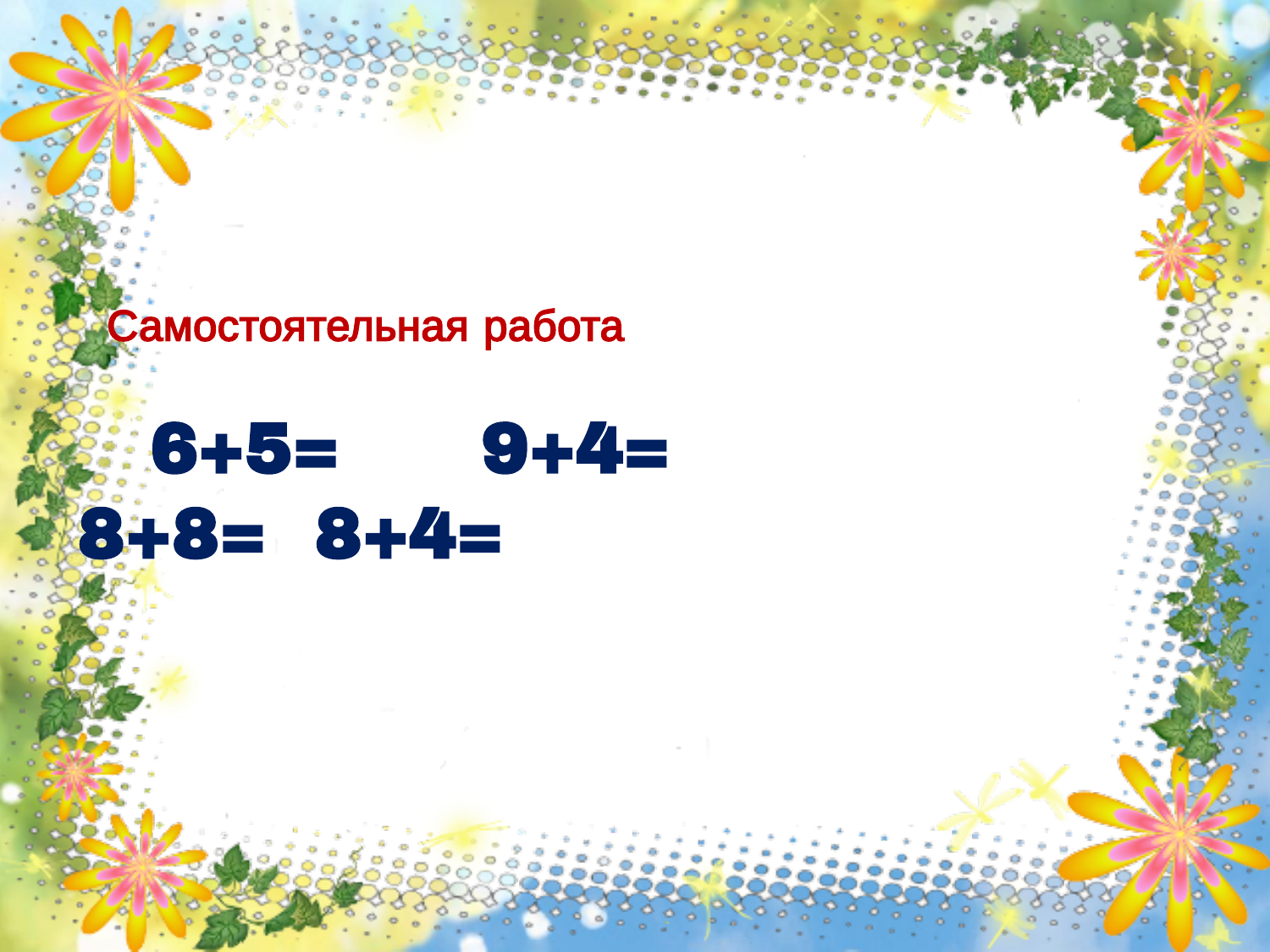

# Самостоятельная работа 6+5=      9+4=                  	8+8=		 8+4=